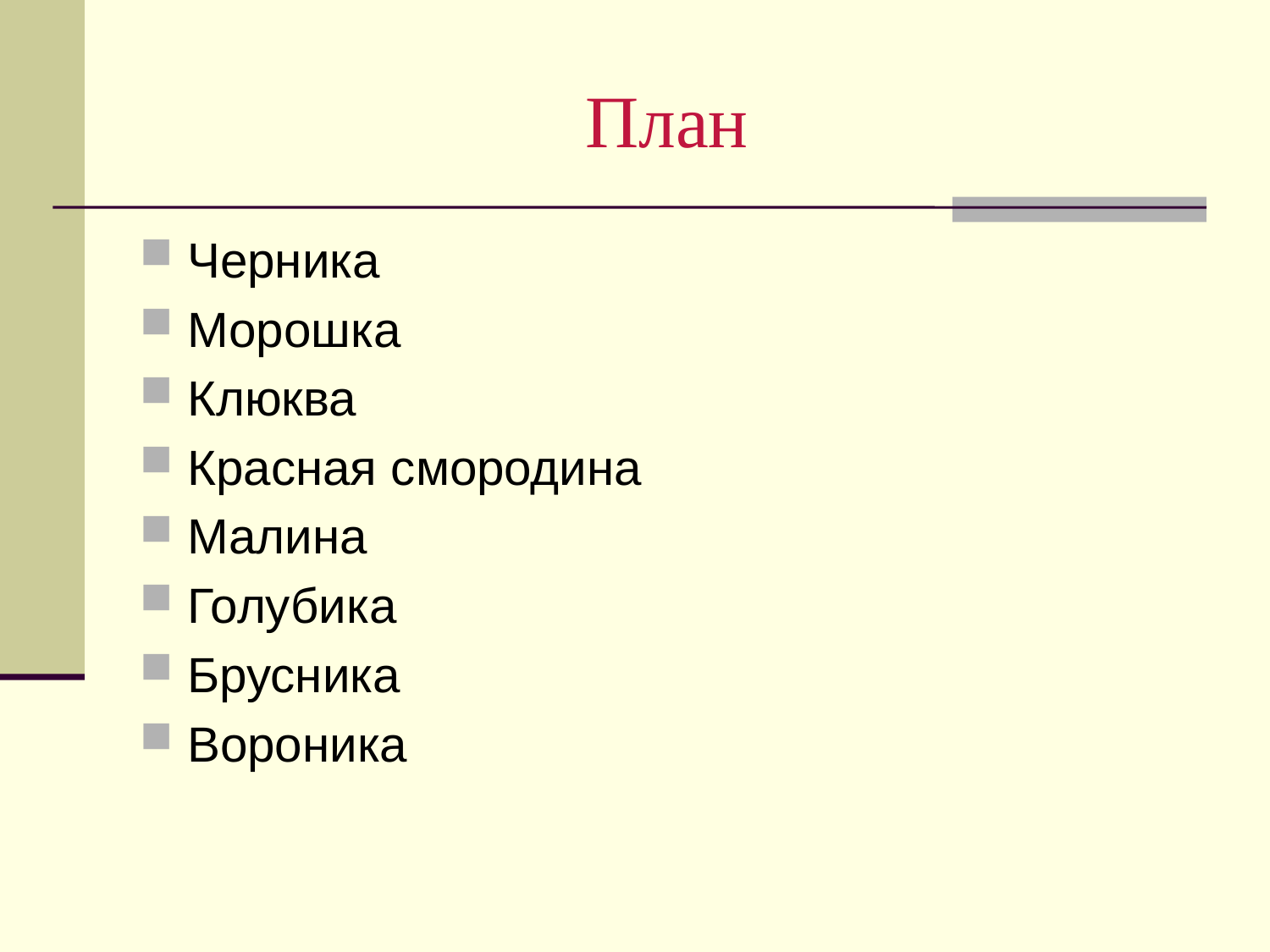

# План
Черника
Морошка
Клюква
Красная смородина
Малина
Голубика
Брусника
Вороника